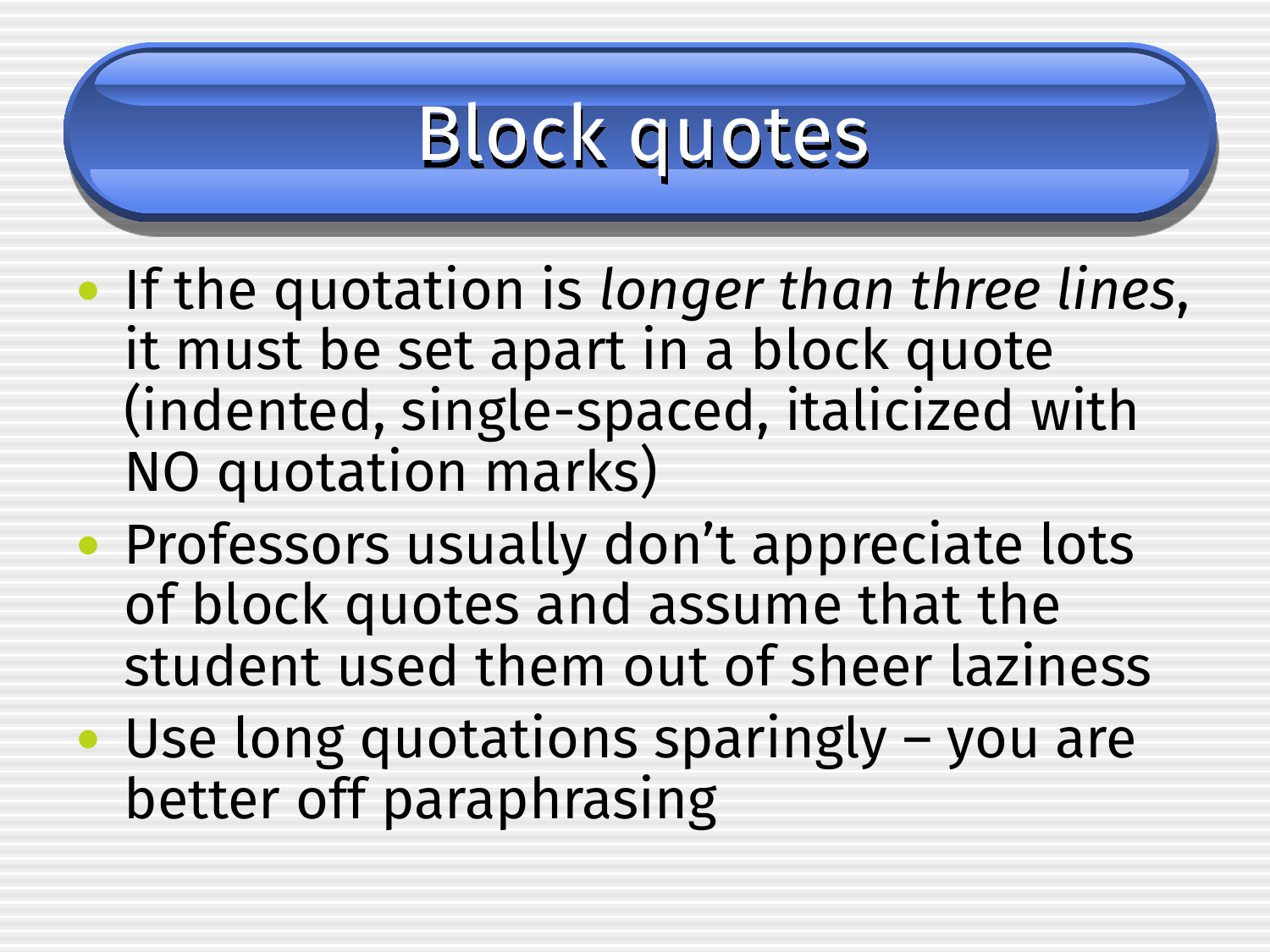

# Block quotes
If the quotation is longer than three lines, it must be set apart in a block quote (indented, single-spaced, italicized with NO quotation marks)
Professors usually don’t appreciate lots of block quotes and assume that the student used them out of sheer laziness
Use long quotations sparingly – you are better off paraphrasing